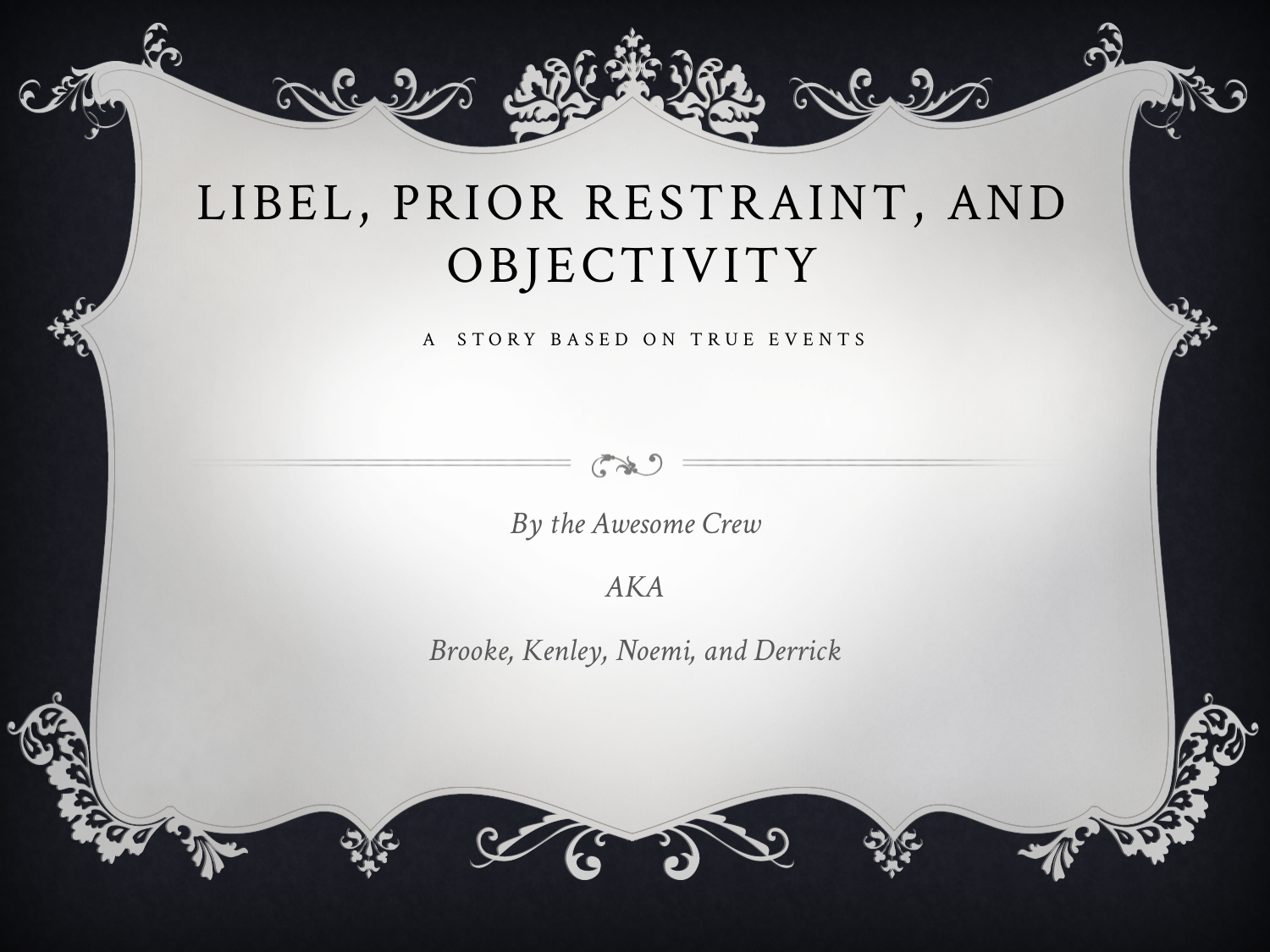

# Libel, Prior Restraint, and Objectivity A Story Based on True Events
By the Awesome Crew
AKA
Brooke, Kenley, Noemi, and Derrick